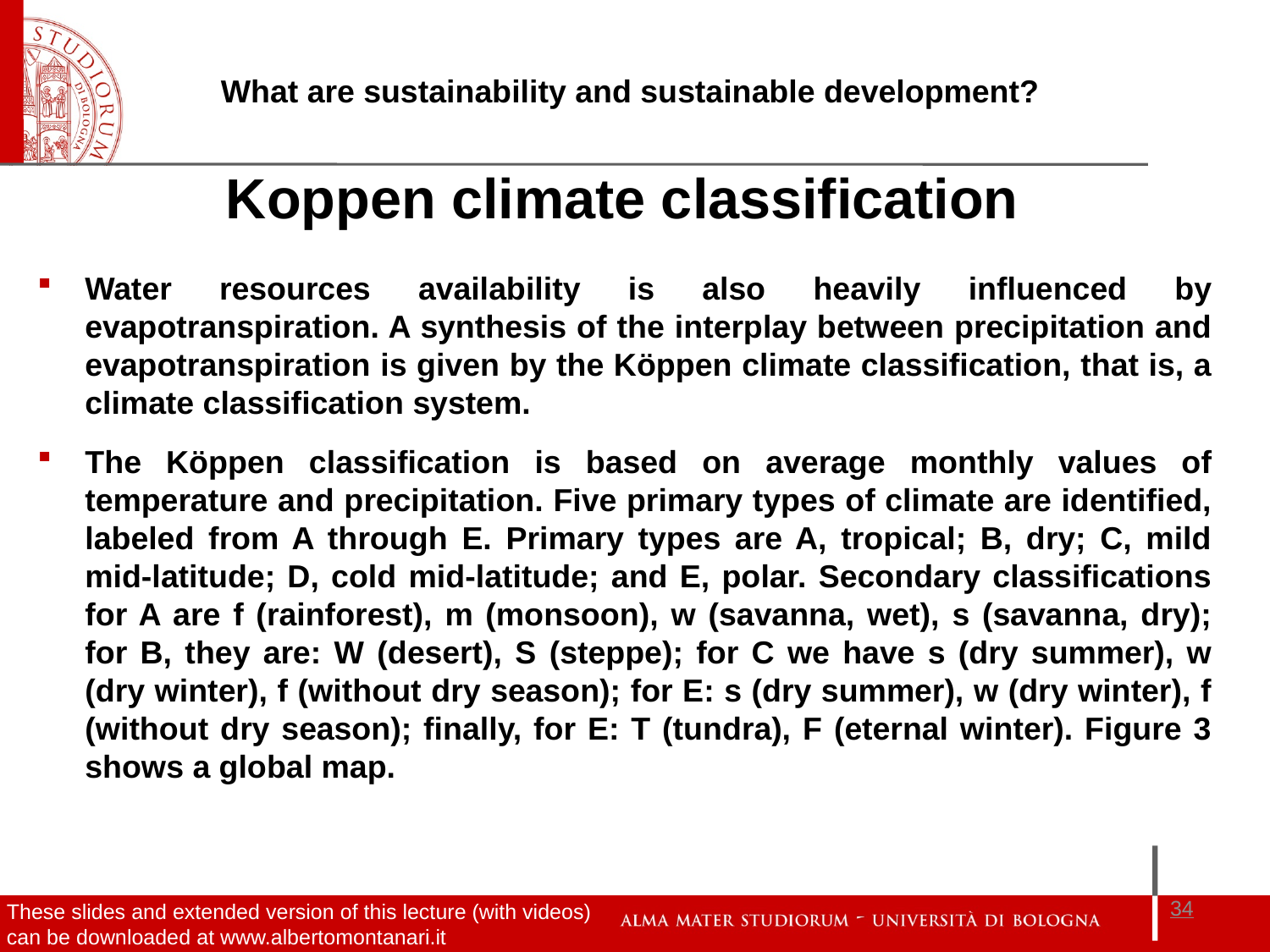

Koppen climate classification
Water resources availability is also heavily influenced by evapotranspiration. A synthesis of the interplay between precipitation and evapotranspiration is given by the Köppen climate classification, that is, a climate classification system.
The Köppen classification is based on average monthly values of temperature and precipitation. Five primary types of climate are identified, labeled from A through E. Primary types are A, tropical; B, dry; C, mild mid-latitude; D, cold mid-latitude; and E, polar. Secondary classifications for A are f (rainforest), m (monsoon), w (savanna, wet), s (savanna, dry); for B, they are: W (desert), S (steppe); for C we have s (dry summer), w (dry winter), f (without dry season); for E: s (dry summer), w (dry winter), f (without dry season); finally, for E: T (tundra), F (eternal winter). Figure 3 shows a global map.
34